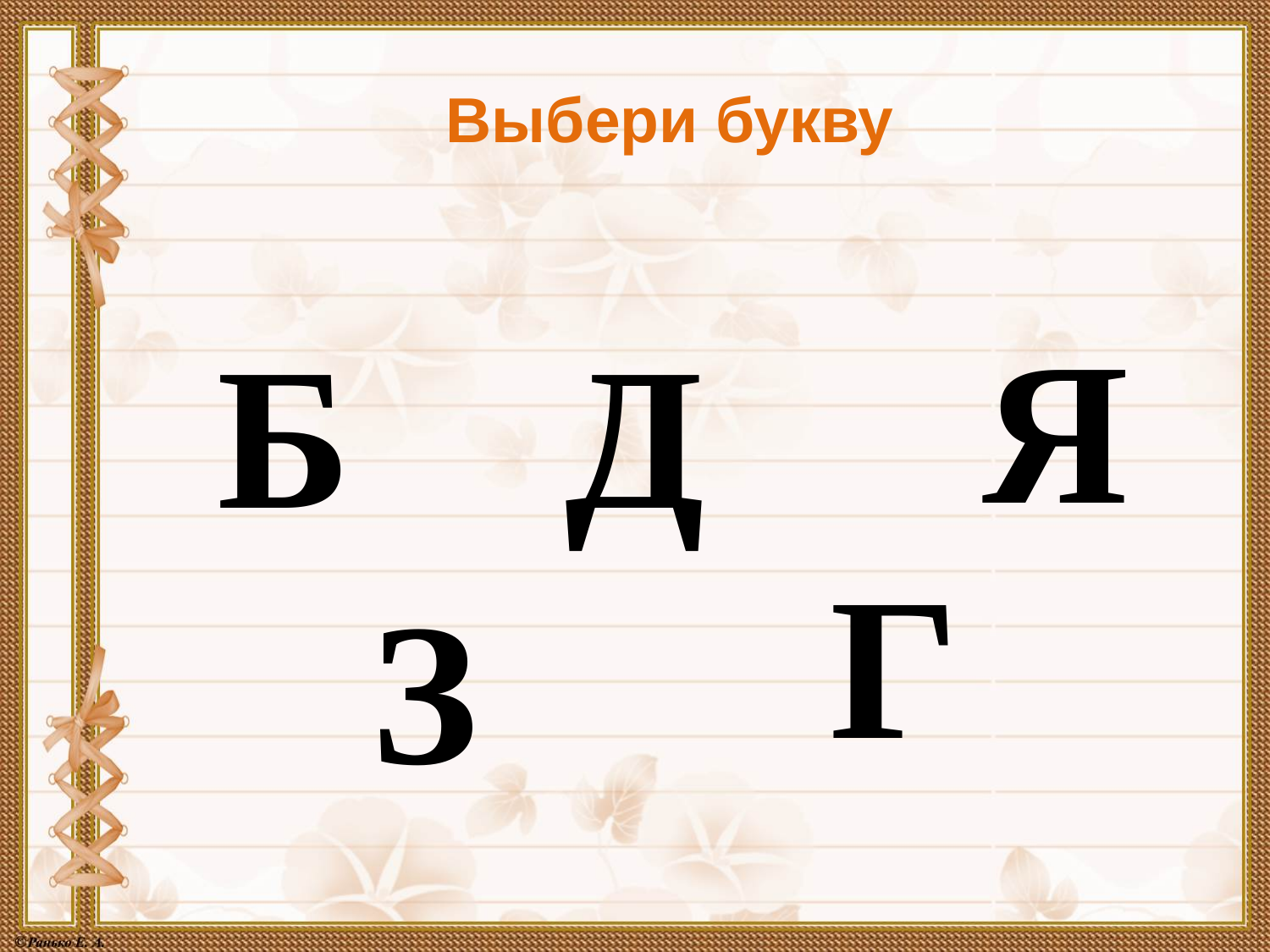

Выбери букву
Я
Д
Б
Г
З